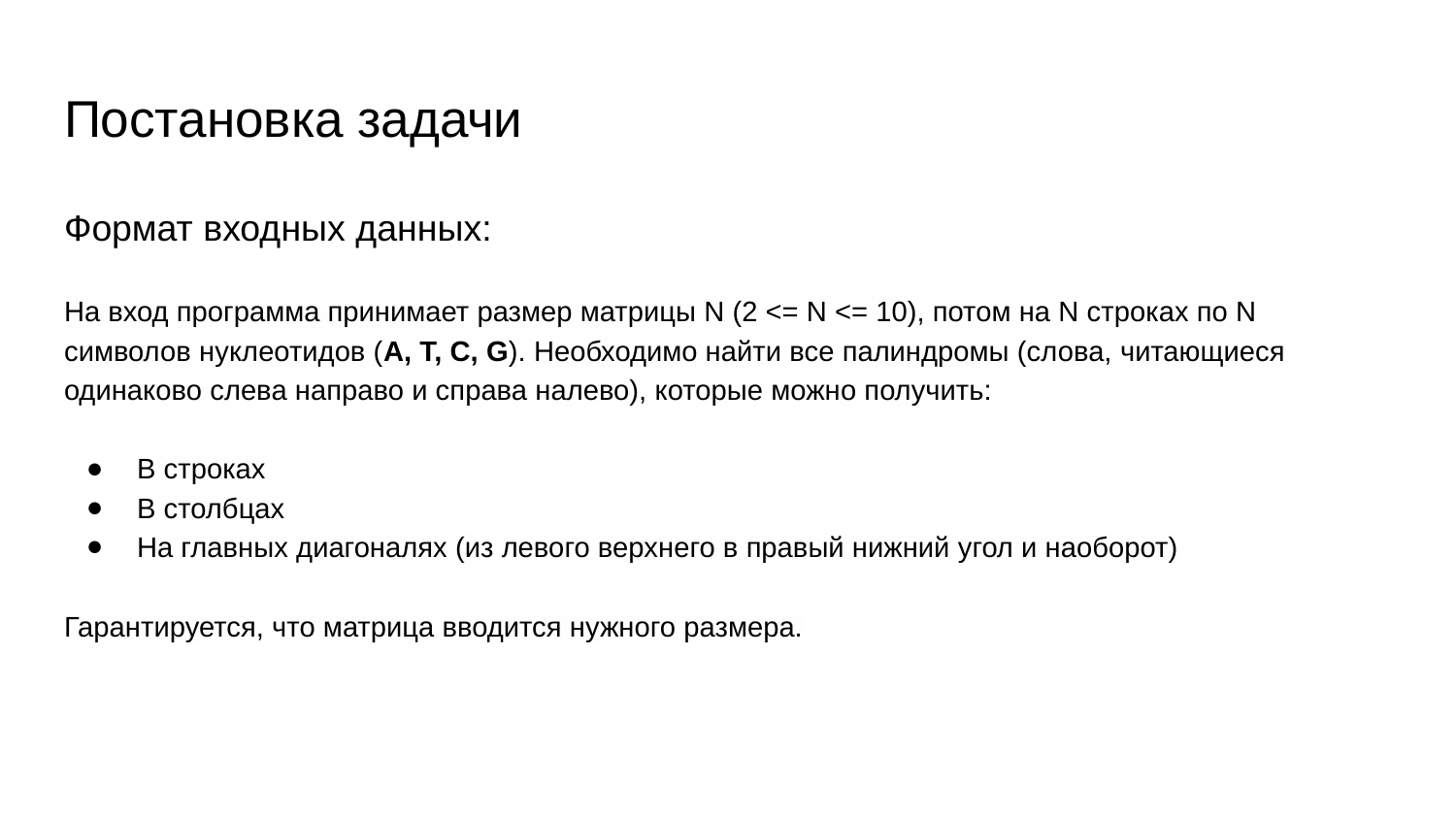

# Постановка задачи
Формат входных данных:
На вход программа принимает размер матрицы N (2 <= N <= 10), потом на N строках по N символов нуклеотидов (A, T, C, G). Необходимо найти все палиндромы (слова, читающиеся одинаково слева направо и справа налево), которые можно получить:
В строках
В столбцах
На главных диагоналях (из левого верхнего в правый нижний угол и наоборот)
Гарантируется, что матрица вводится нужного размера.